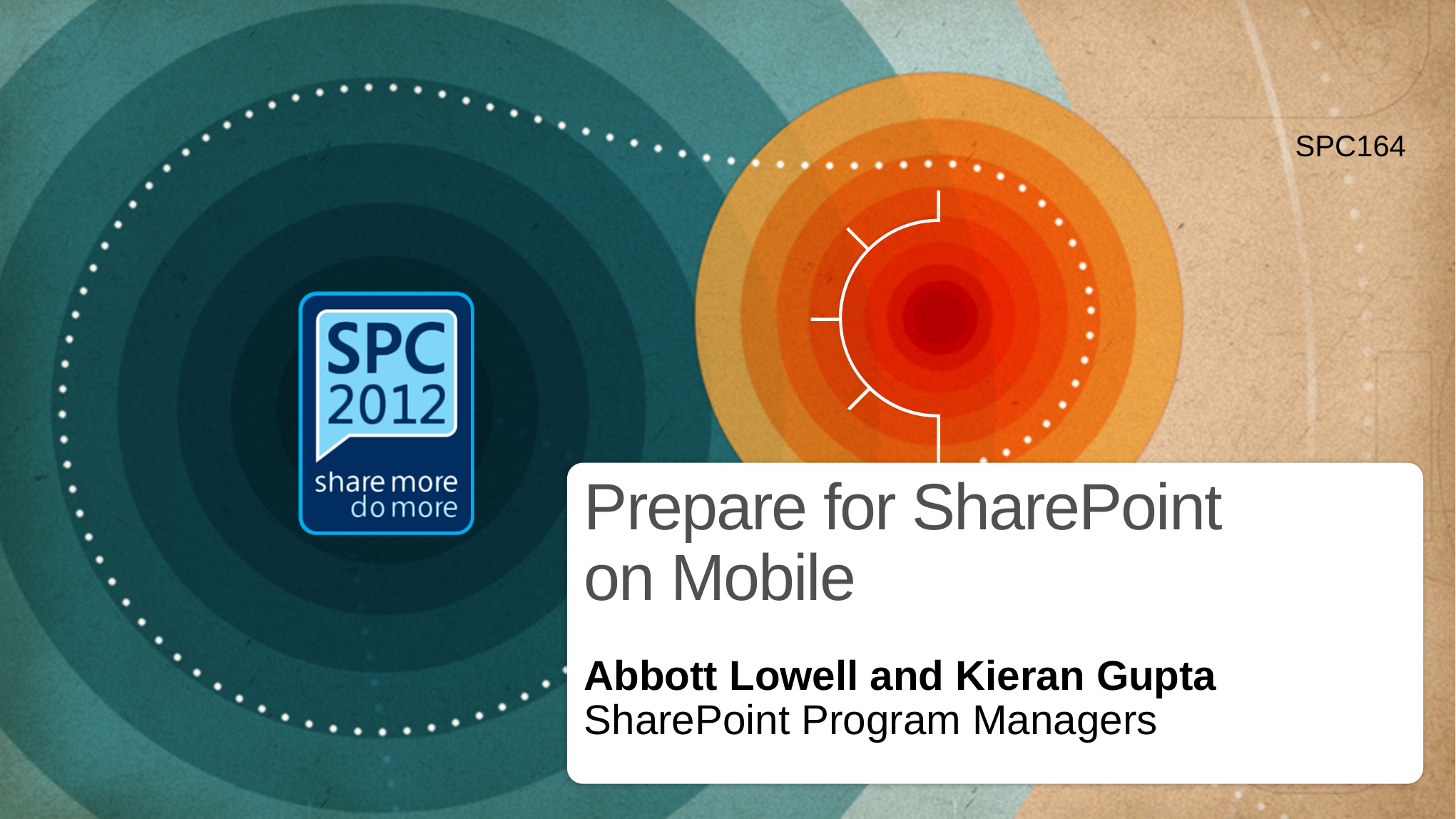

SPC164
# Prepare for SharePoint on Mobile
Abbott Lowell and Kieran Gupta
SharePoint Program Managers